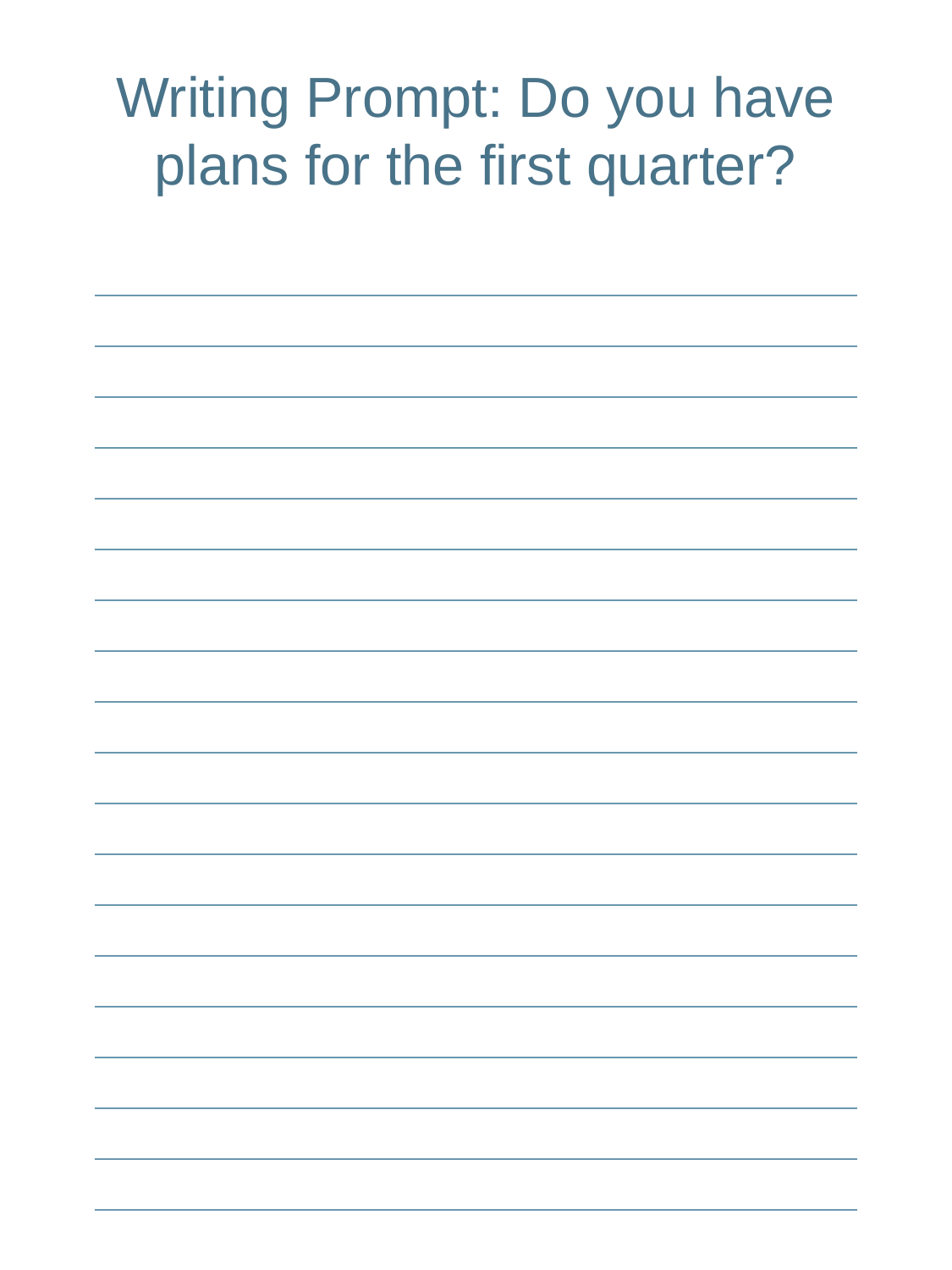

Writing Prompt: Do you have plans for the first quarter?
|  |
| --- |
|  |
|  |
|  |
|  |
|  |
|  |
|  |
|  |
|  |
|  |
|  |
|  |
|  |
|  |
|  |
|  |
|  |